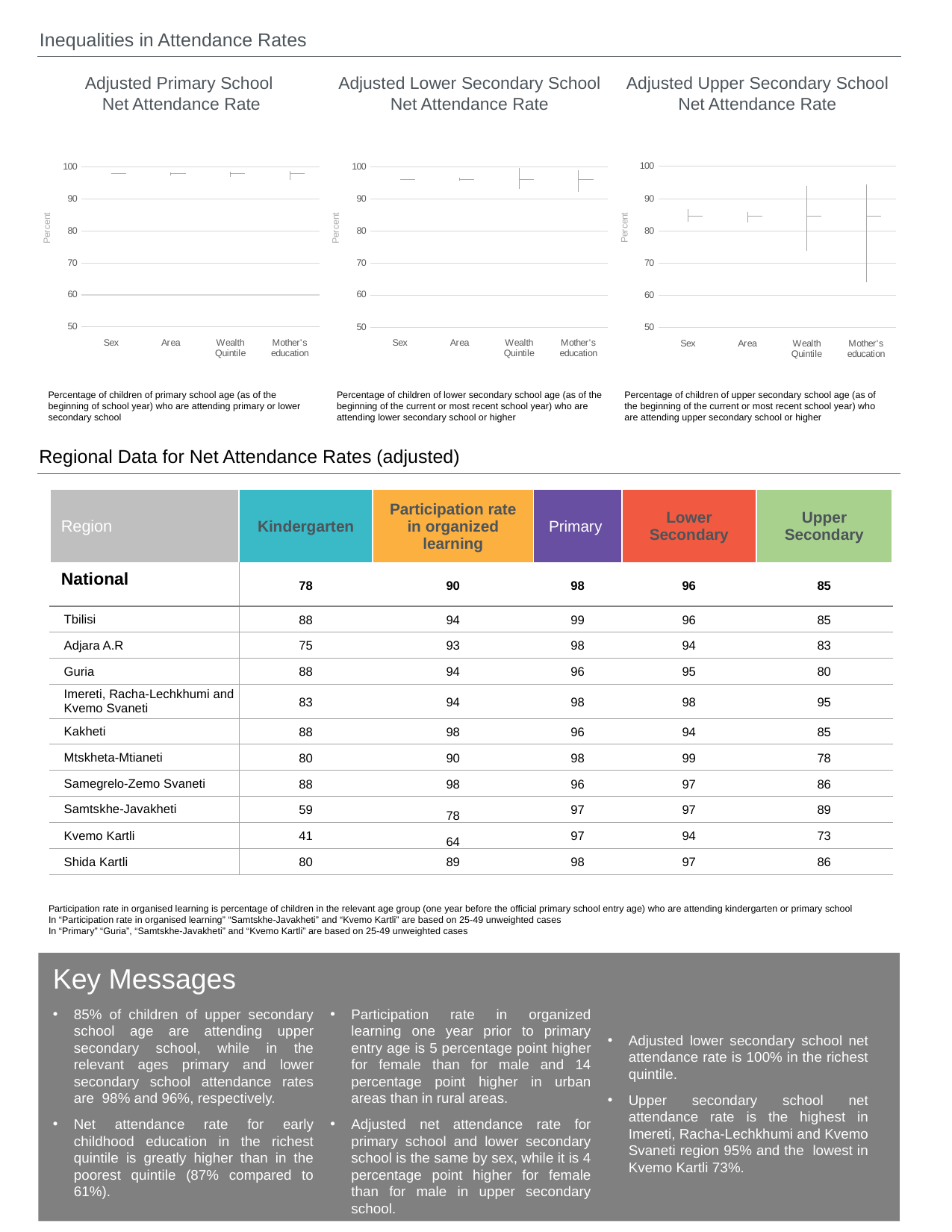

Inequalities in Attendance Rates
Adjusted Primary School
Net Attendance Rate
Adjusted Lower Secondary School Net Attendance Rate
Adjusted Upper Secondary School Net Attendance Rate

[unsupported chart]

[unsupported chart]

[unsupported chart]

Percentage of children of lower secondary school age (as of the beginning of the current or most recent school year) who are attending lower secondary school or higher
Percentage of children of primary school age (as of the beginning of school year) who are attending primary or lower secondary school
Percentage of children of upper secondary school age (as of the beginning of the current or most recent school year) who are attending upper secondary school or higher
Regional Data for Net Attendance Rates (adjusted)
| Region | Kindergarten | Participation rate in organized learning | Primary | Lower Secondary | Upper Secondary |
| --- | --- | --- | --- | --- | --- |
| National | 78 | 90 | 98 | 96 | 85 |
| Tbilisi | 88 | 94 | 99 | 96 | 85 |
| Adjara A.R | 75 | 93 | 98 | 94 | 83 |
| Guria | 88 | 94 | 96 | 95 | 80 |
| Imereti, Racha-Lechkhumi and Kvemo Svaneti | 83 | 94 | 98 | 98 | 95 |
| Kakheti | 88 | 98 | 96 | 94 | 85 |
| Mtskheta-Mtianeti | 80 | 90 | 98 | 99 | 78 |
| Samegrelo-Zemo Svaneti | 88 | 98 | 96 | 97 | 86 |
| Samtskhe-Javakheti | 59 | 78 | 97 | 97 | 89 |
| Kvemo Kartli | 41 | 64 | 97 | 94 | 73 |
| Shida Kartli | 80 | 89 | 98 | 97 | 86 |
Participation rate in organised learning is percentage of children in the relevant age group (one year before the official primary school entry age) who are attending kindergarten or primary school
In “Participation rate in organised learning” “Samtskhe-Javakheti” and “Kvemo Kartli” are based on 25-49 unweighted cases
In “Primary” “Guria”, “Samtskhe-Javakheti” and “Kvemo Kartli” are based on 25-49 unweighted cases

Key Messages
85% of children of upper secondary school age are attending upper secondary school, while in the relevant ages primary and lower secondary school attendance rates are  98% and 96%, respectively.
Net attendance rate for early childhood education in the richest quintile is greatly higher than in the poorest quintile (87% compared to 61%).

Participation rate in organized learning one year prior to primary entry age is 5 percentage point higher for female than for male and 14 percentage point higher in urban areas than in rural areas.
Adjusted net attendance rate for primary school and lower secondary school is the same by sex, while it is 4 percentage point higher for female than for male in upper secondary school.

Adjusted lower secondary school net attendance rate is 100% in the richest quintile.
Upper secondary school net attendance rate is the highest in Imereti, Racha-Lechkhumi and Kvemo Svaneti region 95% and the  lowest in Kvemo Kartli 73%.